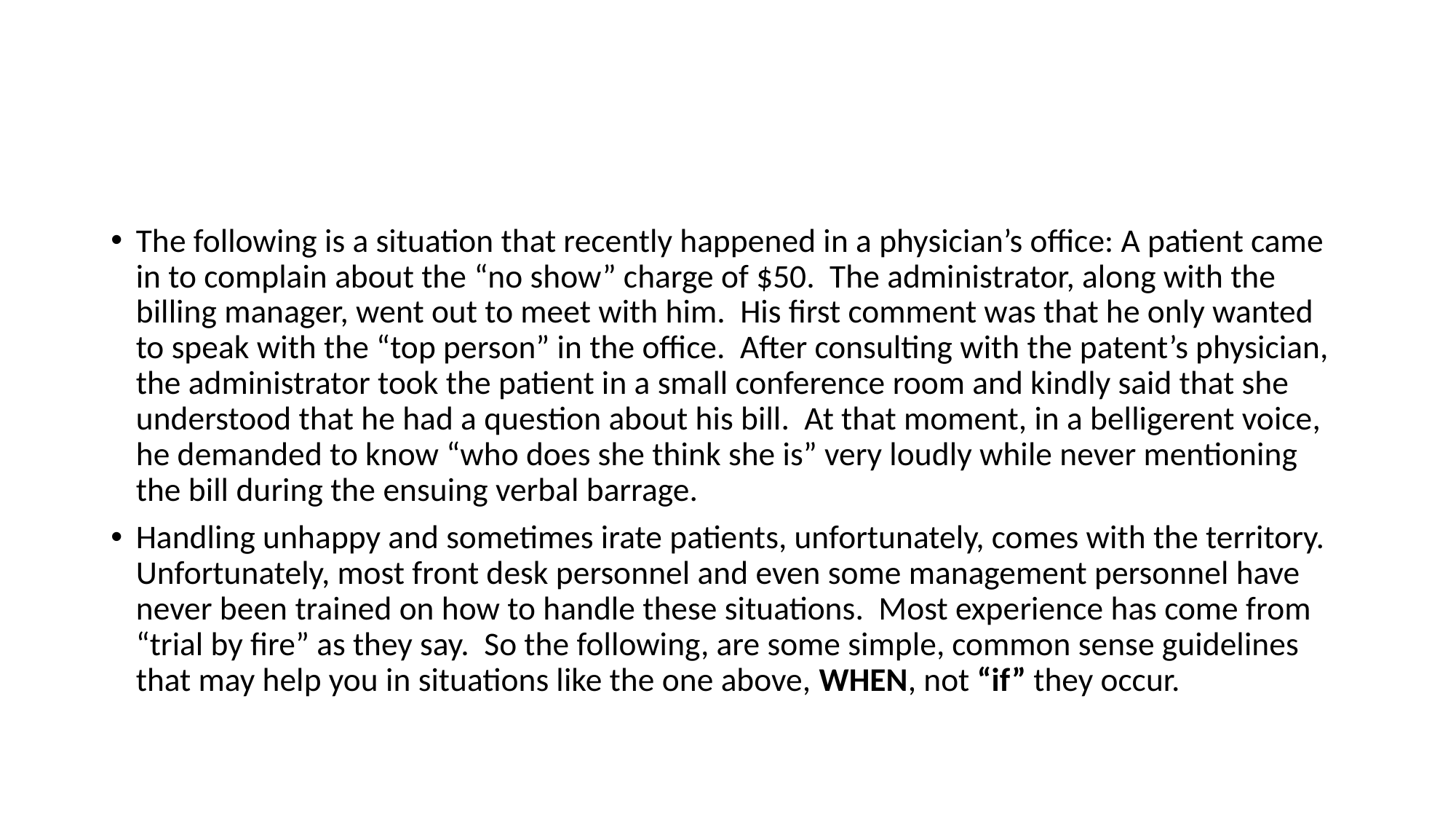

#
The following is a situation that recently happened in a physician’s office: A patient came in to complain about the “no show” charge of $50.  The administrator, along with the billing manager, went out to meet with him.  His first comment was that he only wanted to speak with the “top person” in the office.  After consulting with the patent’s physician, the administrator took the patient in a small conference room and kindly said that she understood that he had a question about his bill.  At that moment, in a belligerent voice, he demanded to know “who does she think she is” very loudly while never mentioning the bill during the ensuing verbal barrage.
Handling unhappy and sometimes irate patients, unfortunately, comes with the territory.  Unfortunately, most front desk personnel and even some management personnel have never been trained on how to handle these situations.  Most experience has come from “trial by fire” as they say.  So the following, are some simple, common sense guidelines that may help you in situations like the one above, WHEN, not “if” they occur.